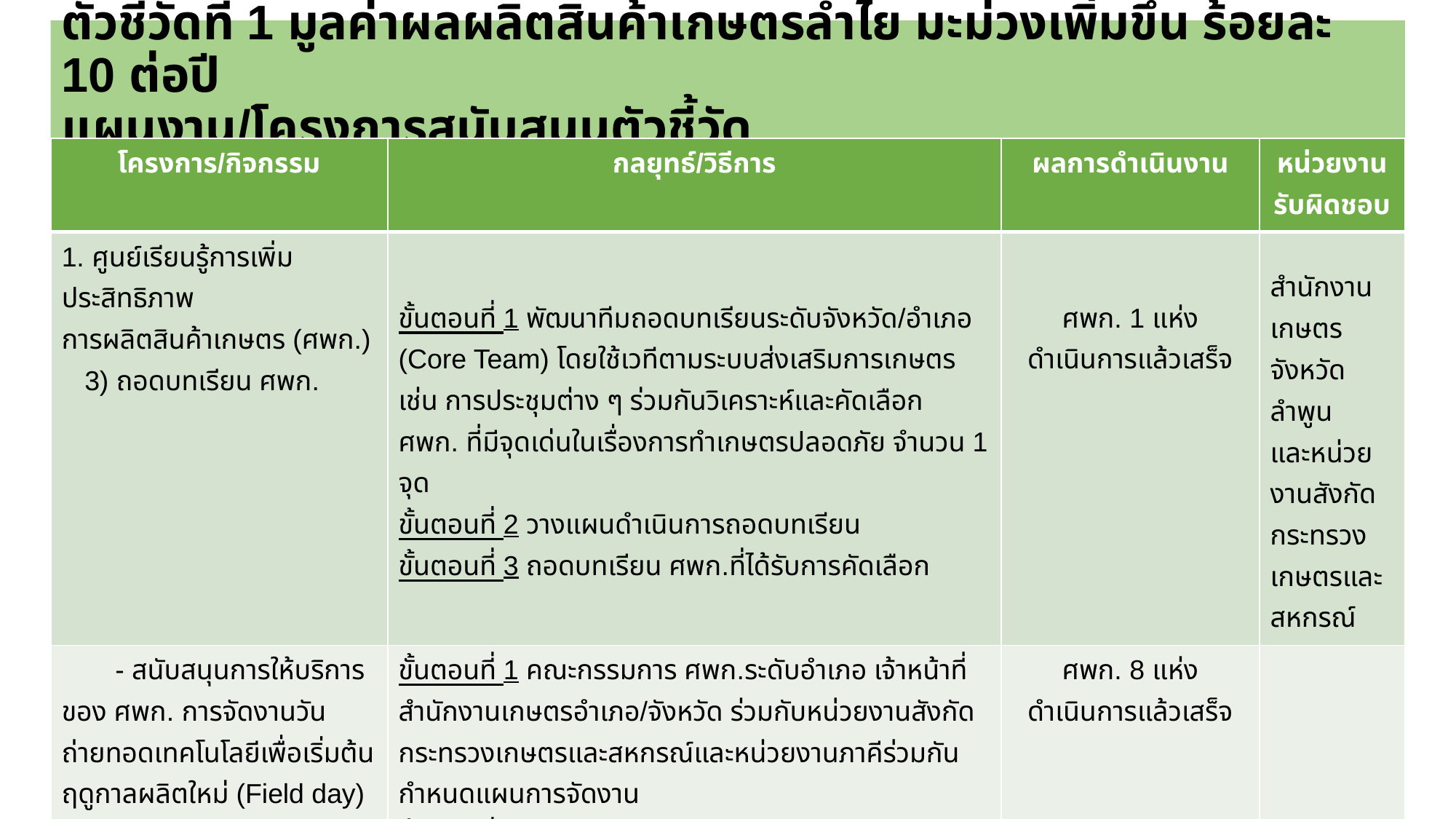

# ตัวชี้วัดที่ 1 มูลค่าผลผลิตสินค้าเกษตรลำไย มะม่วงเพิ่มขึ้น ร้อยละ 10 ต่อปี แผนงาน/โครงการสนับสนุนตัวชี้วัด
| โครงการ/กิจกรรม | กลยุทธ์/วิธีการ | ผลการดำเนินงาน | หน่วยงานรับผิดชอบ |
| --- | --- | --- | --- |
| 1. ศูนย์เรียนรู้การเพิ่มประสิทธิภาพ การผลิตสินค้าเกษตร (ศพก.)   3) ถอดบทเรียน ศพก. | ขั้นตอนที่ 1 พัฒนาทีมถอดบทเรียนระดับจังหวัด/อำเภอ (Core Team) โดยใช้เวทีตามระบบส่งเสริมการเกษตร เช่น การประชุมต่าง ๆ ร่วมกันวิเคราะห์และคัดเลือก ศพก. ที่มีจุดเด่นในเรื่องการทำเกษตรปลอดภัย จำนวน 1 จุด ขั้นตอนที่ 2 วางแผนดำเนินการถอดบทเรียน ขั้นตอนที่ 3 ถอดบทเรียน ศพก.ที่ได้รับการคัดเลือก | ศพก. 1 แห่ง ดำเนินการแล้วเสร็จ | สำนักงานเกษตรจังหวัดลำพูน และหน่วยงานสังกัดกระทรวงเกษตรและสหกรณ์ |
| - สนับสนุนการให้บริการของ ศพก. การจัดงานวันถ่ายทอดเทคโนโลยีเพื่อเริ่มต้นฤดูกาลผลิตใหม่ (Field day) - สนับสนุนการให้บริการวิชาการและข้อมูลข่าวสาร | ขั้นตอนที่ 1 คณะกรรมการ ศพก.ระดับอำเภอ เจ้าหน้าที่สำนักงานเกษตรอำเภอ/จังหวัด ร่วมกับหน่วยงานสังกัดกระทรวงเกษตรและสหกรณ์และหน่วยงานภาคีร่วมกันกำหนดแผนการจัดงาน ขั้นตอนที่ 2 แจ้งแผนการจัดงานฯ ให้คณะกรรมการ CoO ขั้นตอนที่ 3 จัดงานฯ ตามแผนของแต่ละอำเภอ ขั้นตอนที่ 1 วางแผนจัดทำเอกสารวิชาการ ข้อมูลข่าวสารต่าง ๆ เพื่อสนับสนุนการดำเนินงาน ศพก.และศูนย์เครือข่าย ศพก. ของแต่ละอำเภอ ขั้นตอนที่ 2 จัดทำเอกสารวิชาการ ข้อมูลข่าวสารฯ สนับสนุนการดำเนินงาน ศพก. และศูนย์เครือข่าย ศพก. | ศพก. 8 แห่ง ดำเนินการแล้วเสร็จ |  |